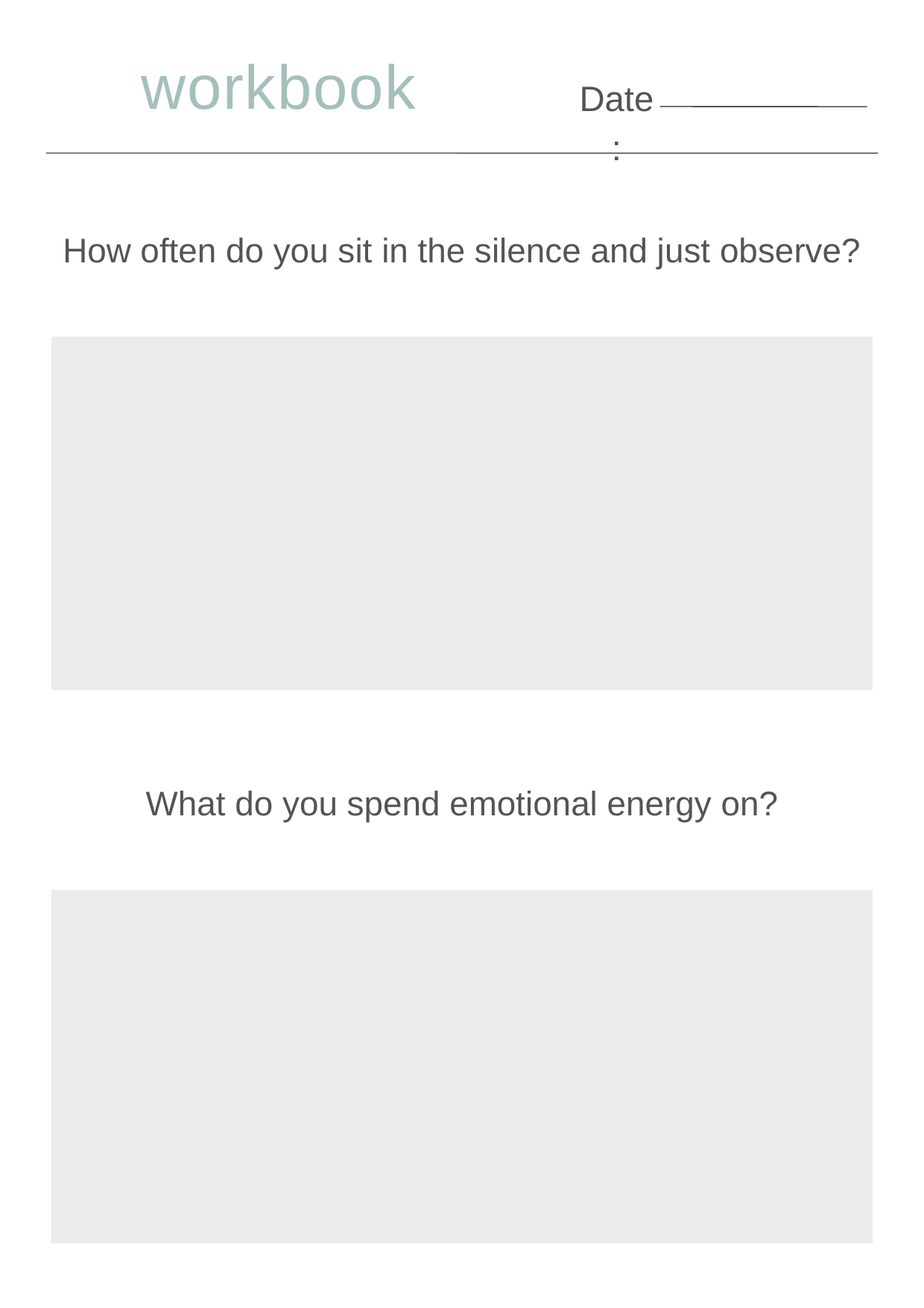

workbook
Date:

How often do you sit in the silence and just observe?

What do you spend emotional energy on?